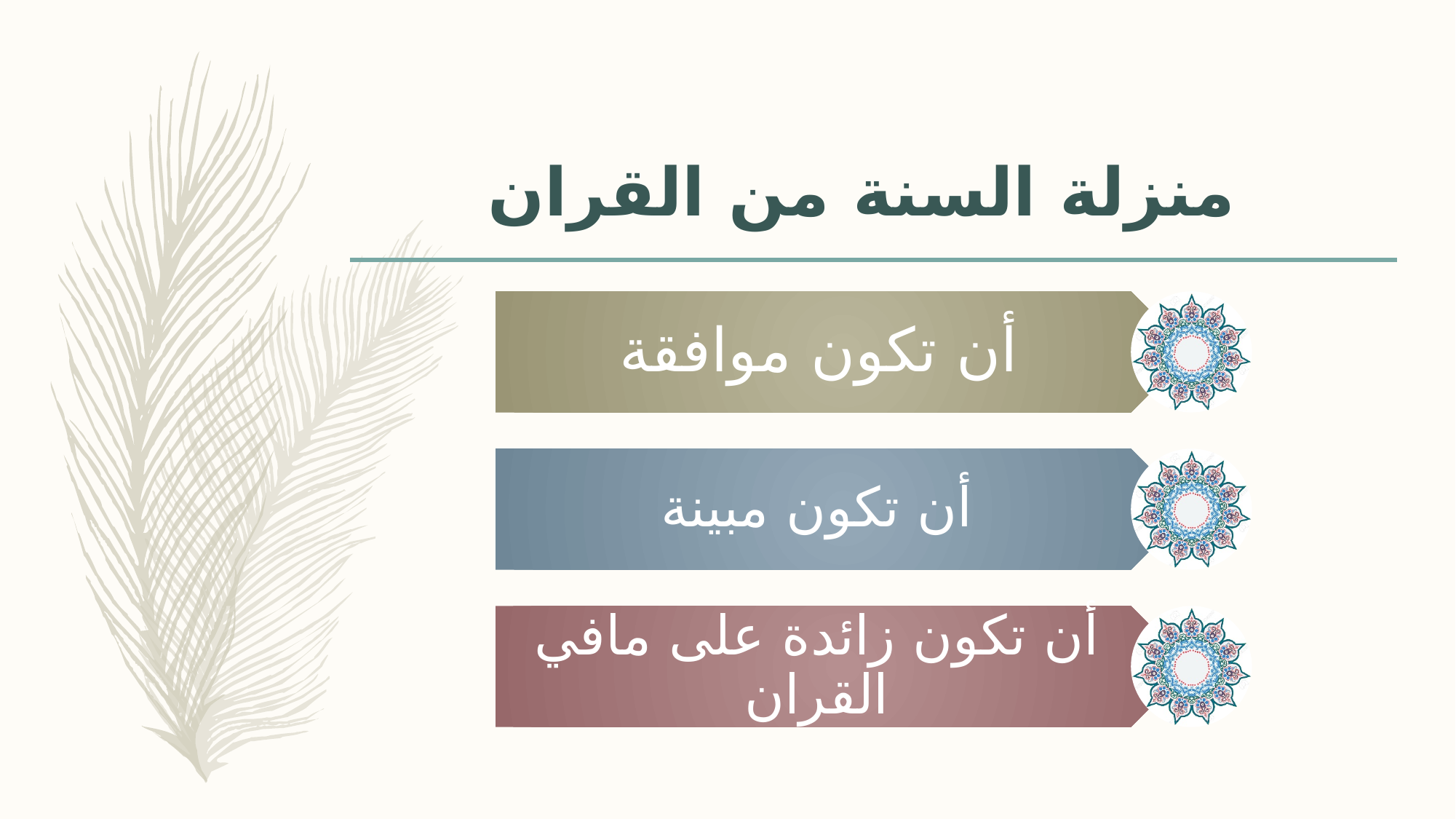

# منزلة السنة من القران

أن تكون موافقة
أن تكون مبينة
أن تكون زائدة على مافي القران